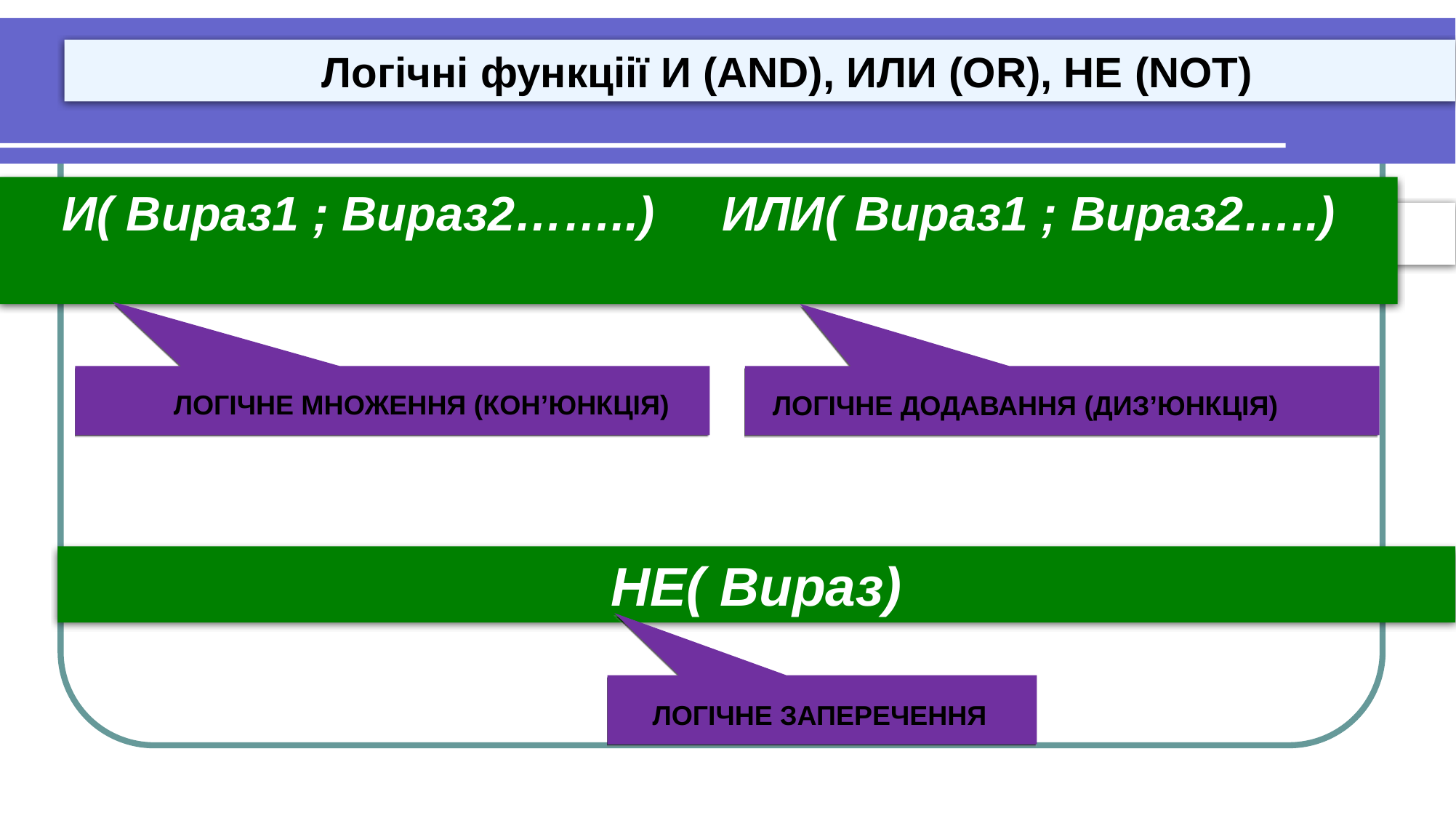

Логічні функціії И (АND), ИЛИ (OR), НЕ (NOT)

И( Вираз1 ; Вираз2……..)     ИЛИ( Вираз1 ; Вираз2…..)

ЛОГІЧНЕ МНОЖЕННЯ (КОН’ЮНКЦІЯ)
ЛОГІЧНЕ ДОДАВАННЯ (ДИЗ’ЮНКЦІЯ)
НЕ( Вираз)

ЛОГІЧНЕ ЗАПЕРЕЧЕННЯ